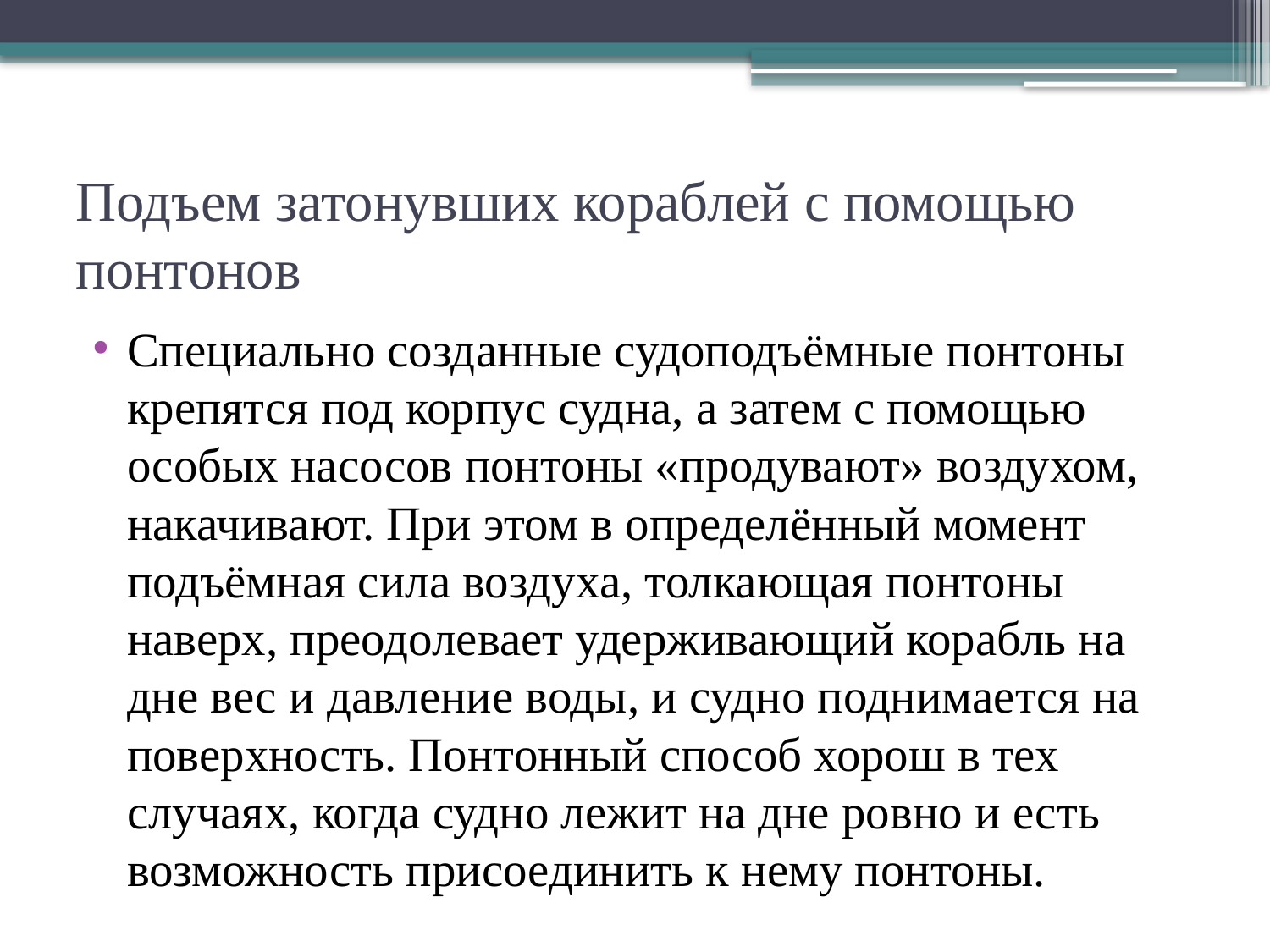

# Подъем затонувших кораблей с помощью понтонов
Специально созданные судоподъёмные понтоны крепятся под корпус судна, а затем с помощью особых насосов понтоны «продувают» воздухом, накачивают. При этом в определённый момент подъёмная сила воздуха, толкающая понтоны наверх, преодолевает удерживающий корабль на дне вес и давление воды, и судно поднимается на поверхность. Понтонный способ хорош в тех случаях, когда судно лежит на дне ровно и есть возможность присоединить к нему понтоны.